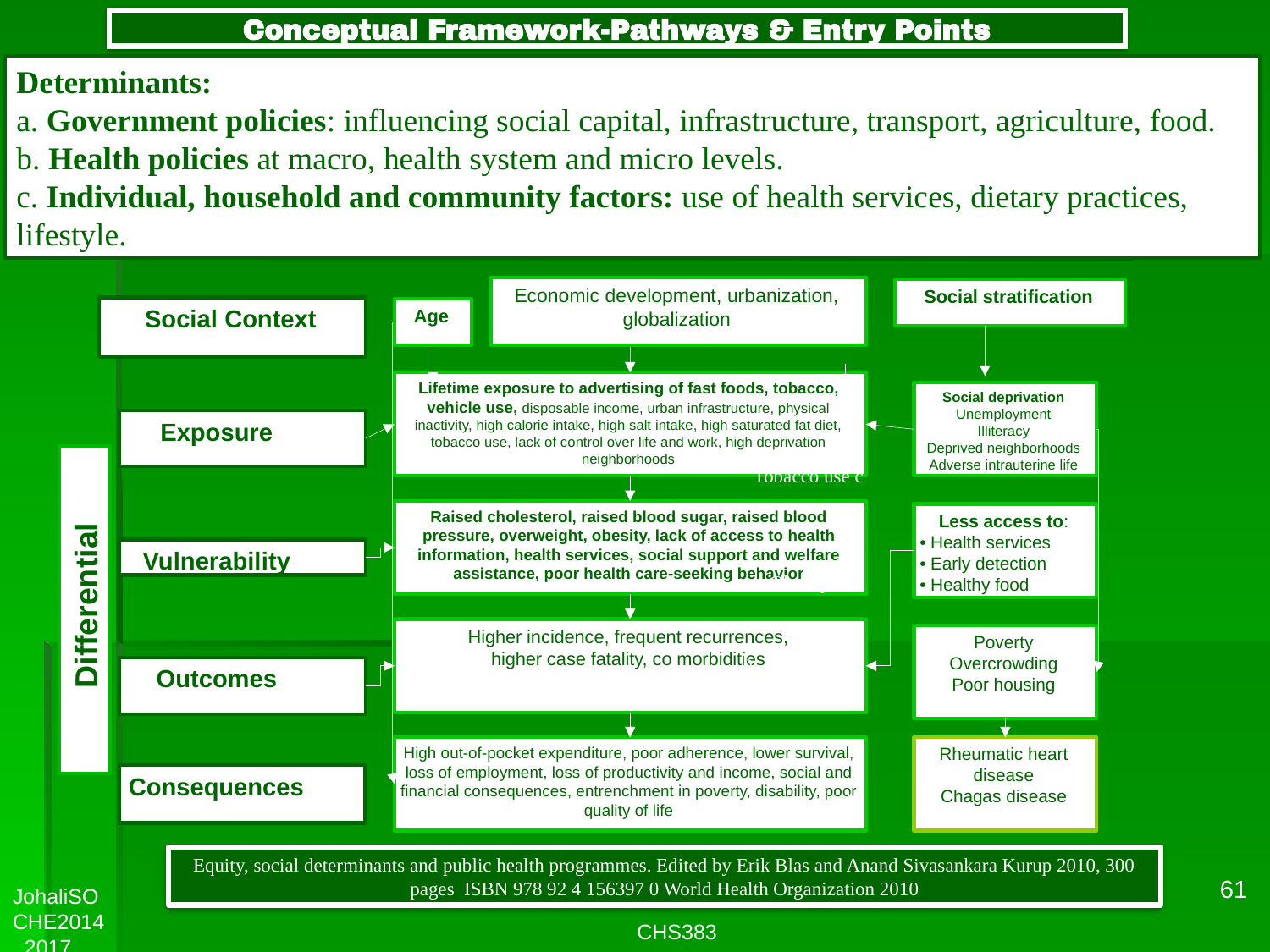

# Conceptual Framework-Pathways & Entry Points
Determinants:
a. Government policies: influencing social capital, infrastructure, transport, agriculture, food.
b. Health policies at macro, health system and micro levels.
c. Individual, household and community factors: use of health services, dietary practices, lifestyle.
Economic development, urbanization, globalization
Social stratification
Social Context
Age
a

a
Lifetime exposure to advertising of fast foods, tobacco, vehicle use, disposable income, urban infrastructure, physical inactivity, high calorie intake, high salt intake, high saturated fat diet, tobacco use, lack of control over life and work, high deprivation neighborhoods
Social deprivation
Unemployment
Illiteracy
Deprived neighborhoods
Adverse intrauterine life
Exposure
Tobacco use c
Raised cholesterol, raised blood sugar, raised blood
pressure, overweight, obesity, lack of access to health
information, health services, social support and welfare
assistance, poor health care-seeking behavior
Less access to:
• Health services
• Early detection
• Healthy food
Vulnerability
b
Obesity b
Differential
a
Higher incidence, frequent recurrences,
higher case fatality, co morbidities
Poverty
Overcrowding
Poor housing
b
Outcomes
High out-of-pocket expenditure, poor adherence, lower survival, loss of employment, loss of productivity and income, social and financial consequences, entrenchment in poverty, disability, poor quality of life
Rheumatic heart disease
Chagas disease
Consequences
b
Equity, social determinants and public health programmes. Edited by Erik Blas and Anand Sivasankara Kurup 2010, 300 pages  ISBN 978 92 4 156397 0 World Health Organization 2010
61
JohaliSOCHE2014_2017
CHS383